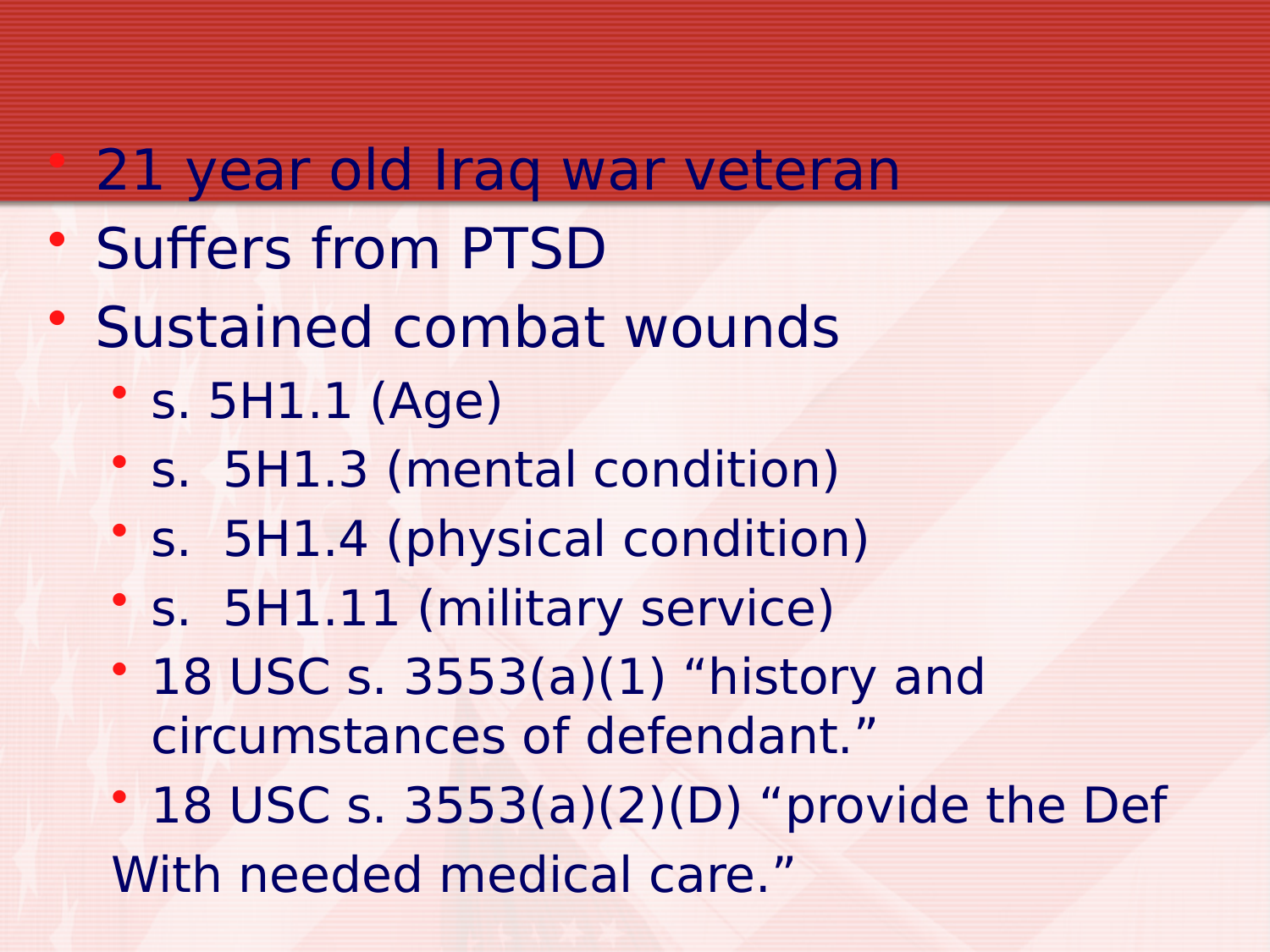

#
21 year old Iraq war veteran
Suffers from PTSD
Sustained combat wounds
s. 5H1.1 (Age)
s.  5H1.3 (mental condition)
s.  5H1.4 (physical condition)
s.  5H1.11 (military service)
18 USC s. 3553(a)(1) “history and circumstances of defendant.”
18 USC s. 3553(a)(2)(D) “provide the Def
With needed medical care.”